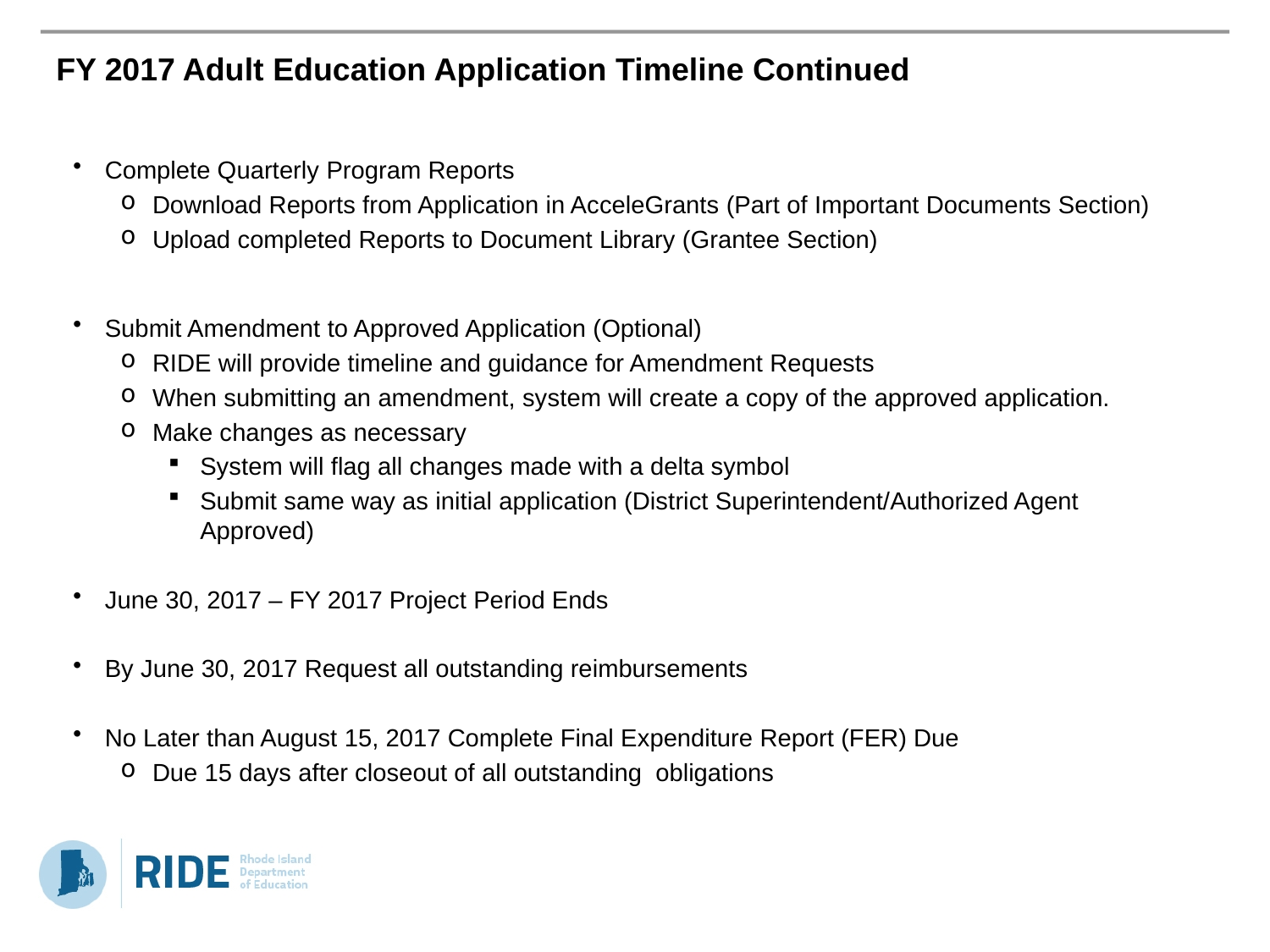

# FY 2017 Adult Education Application Timeline Continued
Complete Quarterly Program Reports
Download Reports from Application in AcceleGrants (Part of Important Documents Section)
Upload completed Reports to Document Library (Grantee Section)

Submit Amendment to Approved Application (Optional)
RIDE will provide timeline and guidance for Amendment Requests
When submitting an amendment, system will create a copy of the approved application.
Make changes as necessary
System will flag all changes made with a delta symbol
Submit same way as initial application (District Superintendent/Authorized Agent Approved)

June 30, 2017 – FY 2017 Project Period Ends

By June 30, 2017 Request all outstanding reimbursements

No Later than August 15, 2017 Complete Final Expenditure Report (FER) Due
Due 15 days after closeout of all outstanding  obligations